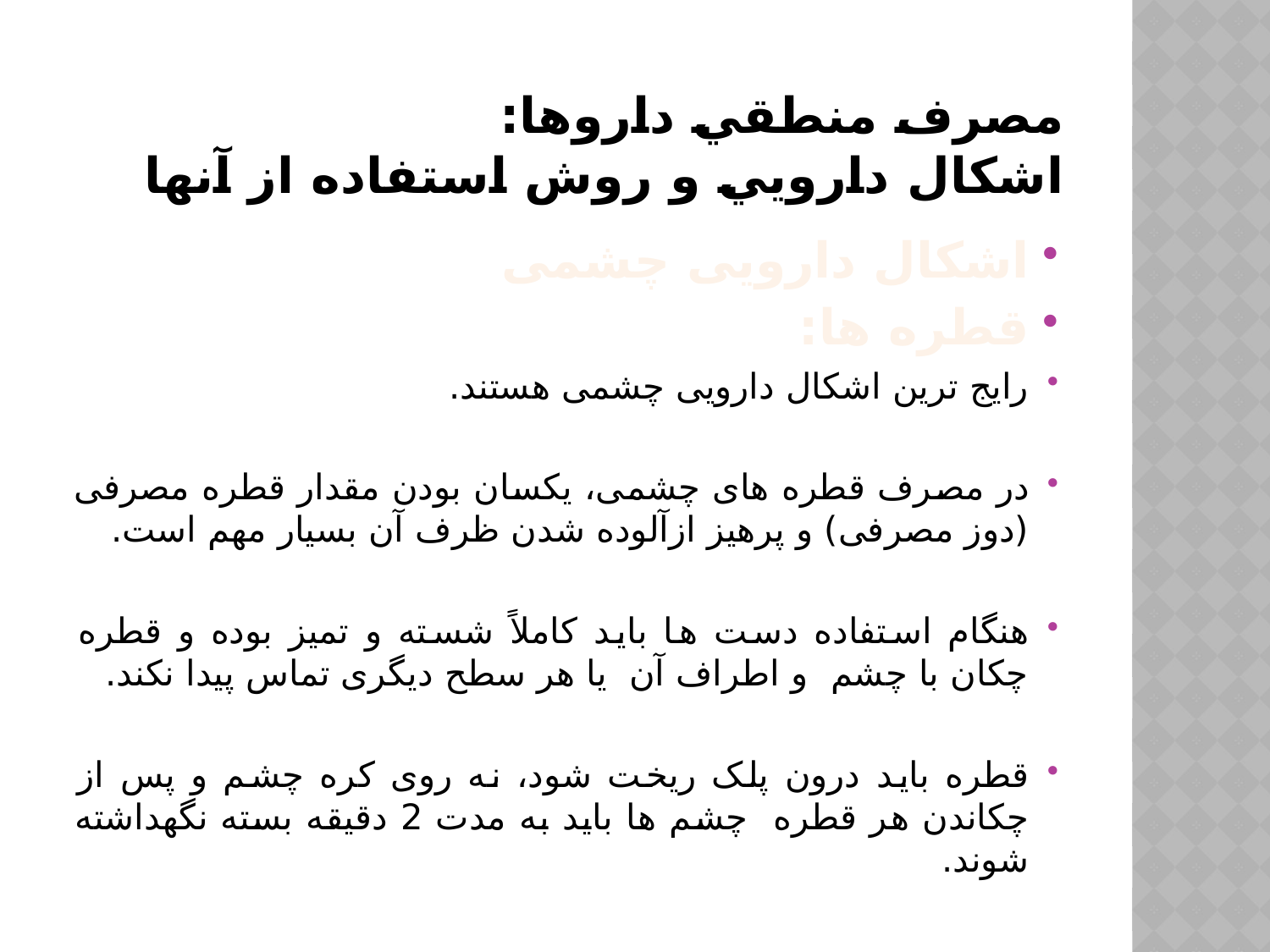

# مصرف منطقي داروها: اشكال دارويي و روش استفاده از آنها
اشکال دارویی چشمی
قطره ها:
رایج ترین اشکال دارویی چشمی هستند.

در مصرف قطره های چشمی، یکسان بودن مقدار قطره مصرفی (دوز مصرفی) و پرهیز ازآلوده شدن ظرف آن بسیار مهم است.

هنگام استفاده دست ها باید کاملاً شسته و تمیز بوده و قطره چکان با چشم  و اطراف آن  یا هر سطح دیگری تماس پیدا نکند.

قطره باید درون پلک ریخت شود، نه روی کره چشم و پس از چکاندن هر قطره  چشم ها باید به مدت 2 دقیقه بسته نگهداشته شوند.